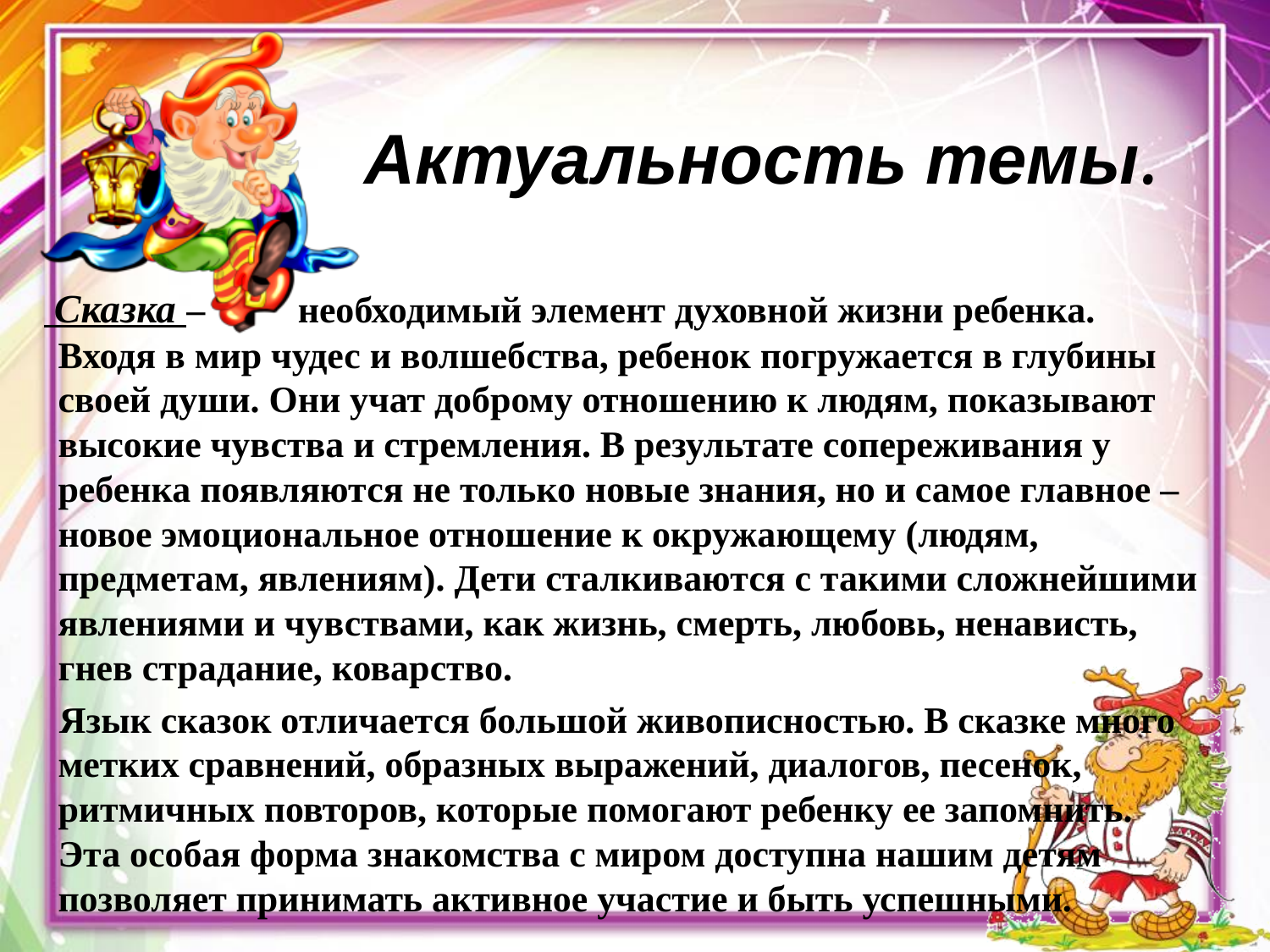

# Актуальность темы.
     Сказка –          необходимый элемент духовной жизни ребенка. Входя в мир чудес и волшебства, ребенок погружается в глубины своей души. Они учат доброму отношению к людям, показывают высокие чувства и стремления. В результате сопереживания у ребенка появляются не только новые знания, но и самое главное – новое эмоциональное отношение к окружающему (людям, предметам, явлениям). Дети сталкиваются с такими сложнейшими явлениями и чувствами, как жизнь, смерть, любовь, ненависть, гнев страдание, коварство.
     Язык сказок отличается большой живописностью. В сказке много метких сравнений, образных выражений, диалогов, песенок, ритмичных повторов, которые помогают ребенку ее запомнить. Эта особая форма знакомства с миром доступна нашим детям позволяет принимать активное участие и быть успешными.